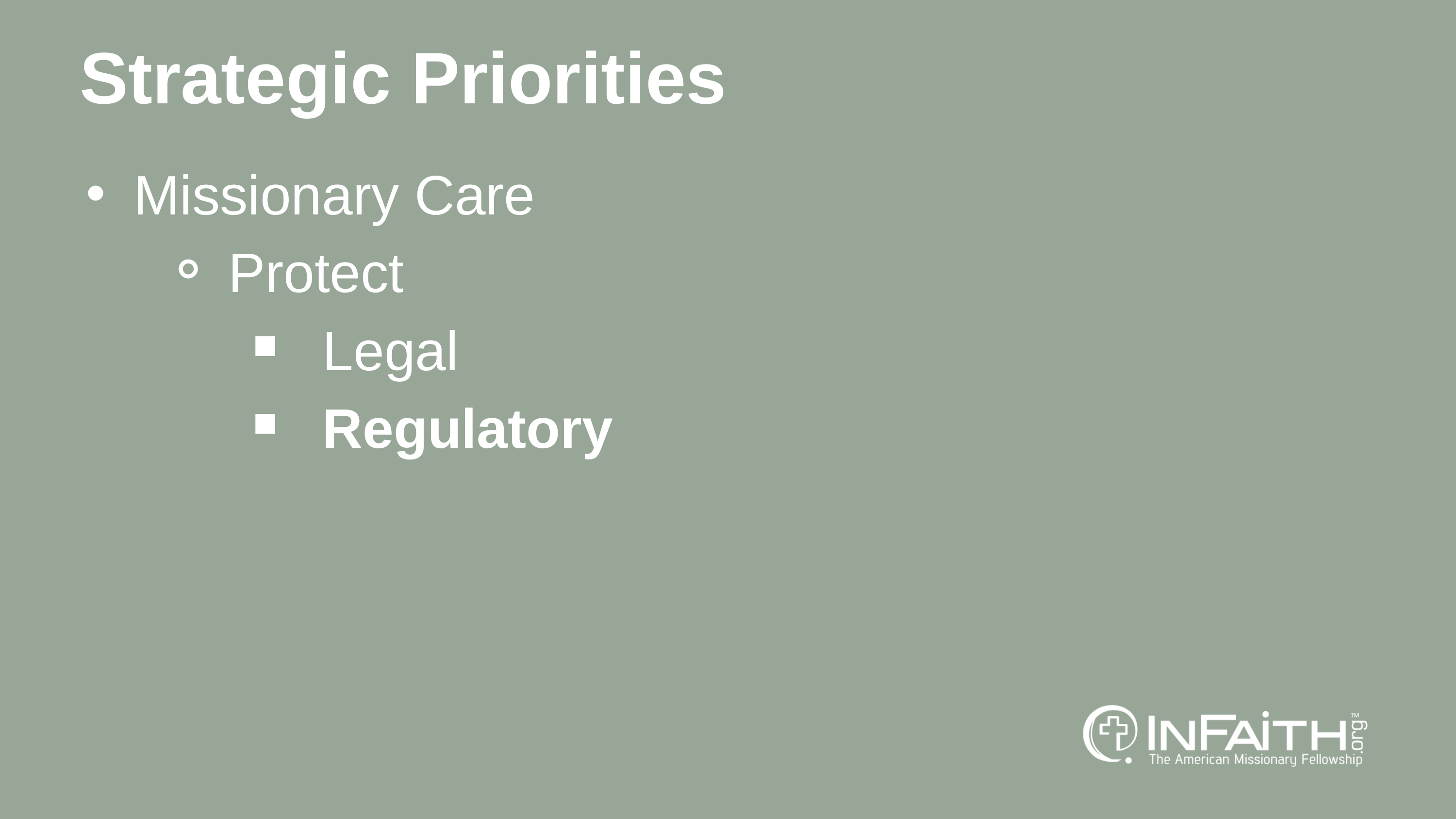

Strategic Priorities
Missionary Care
Protect
Legal
Regulatory